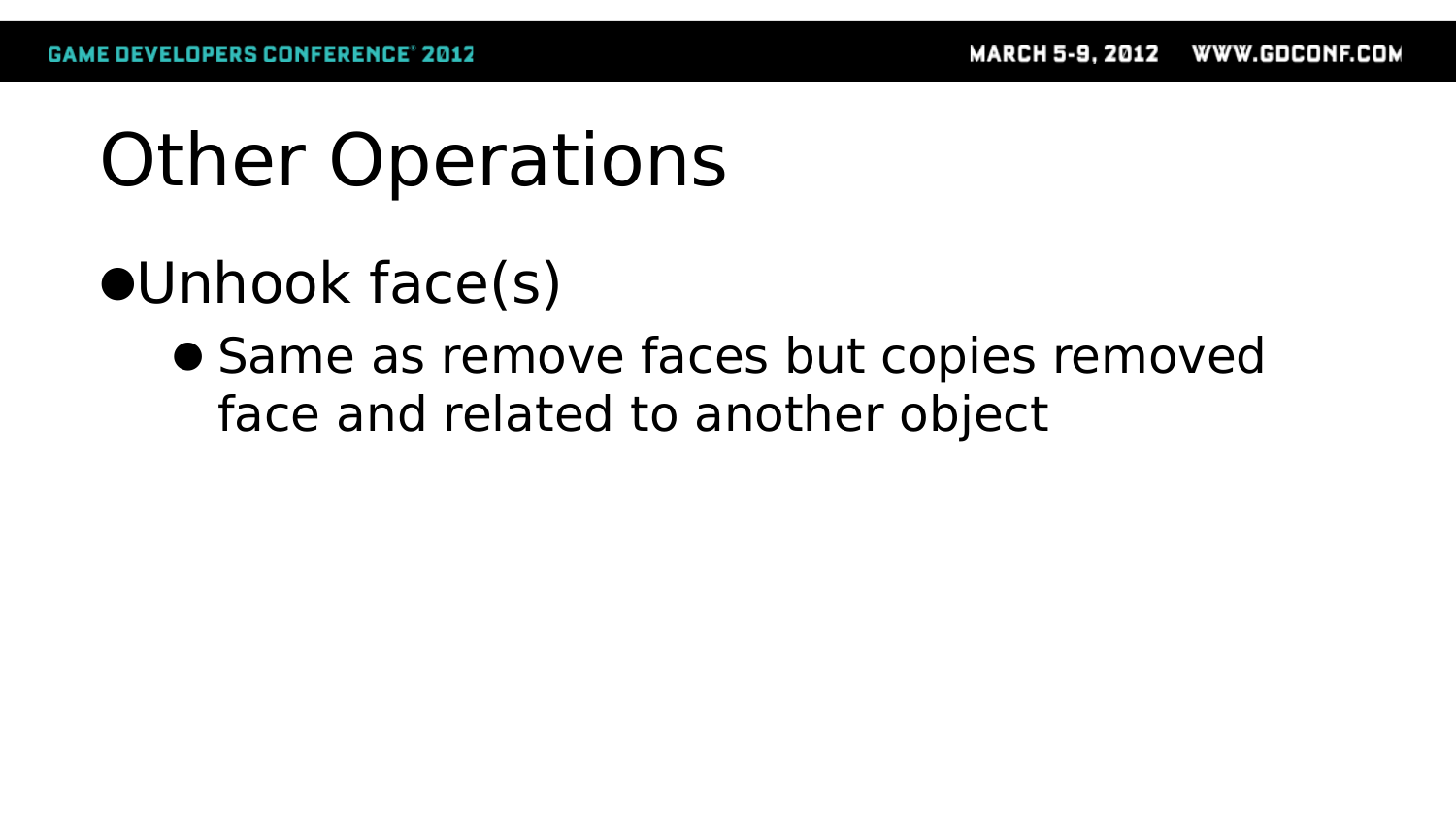

# Other Operations
Unhook face(s)
Same as remove faces but copies removed face and related to another object